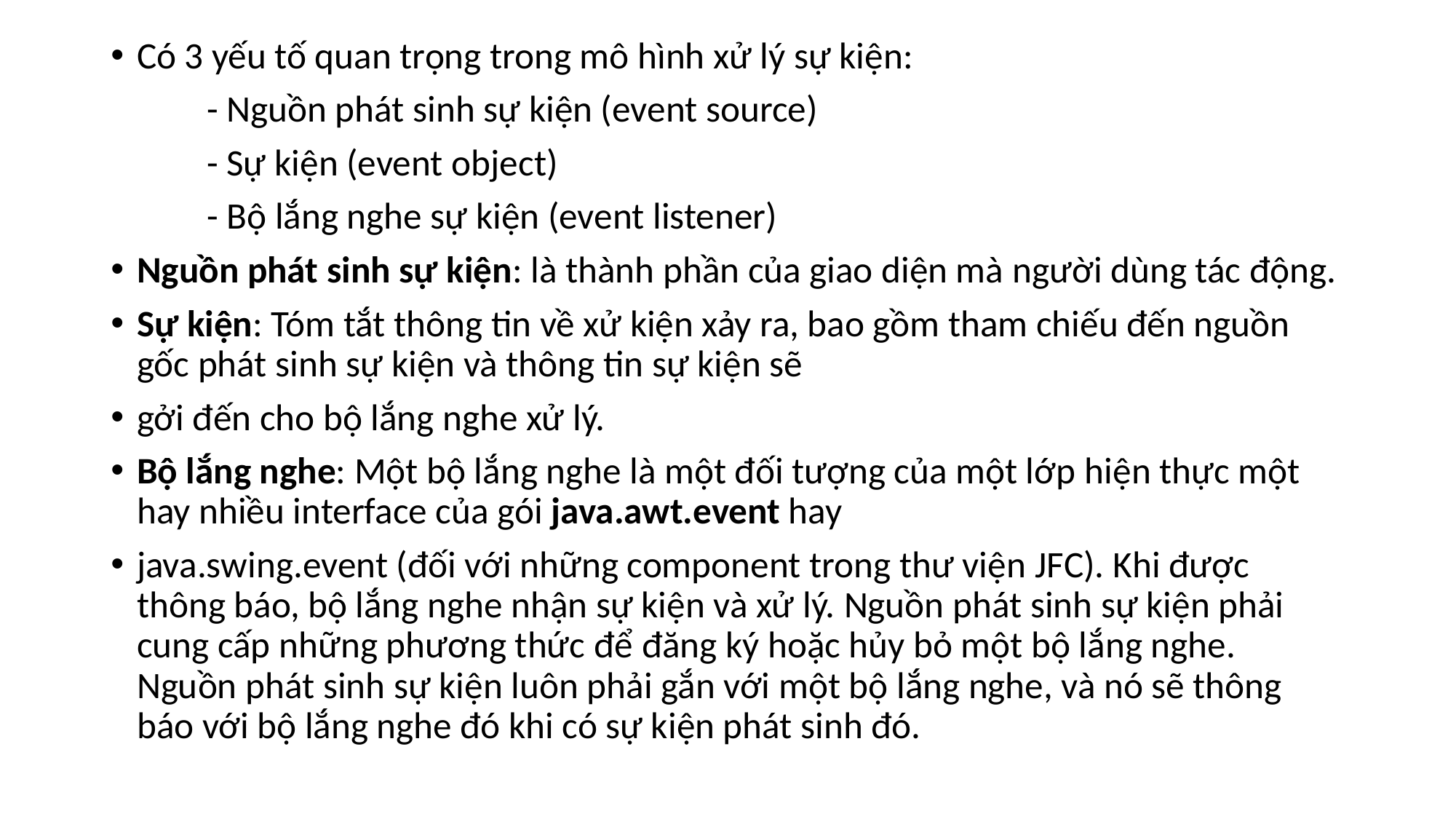

Có 3 yếu tố quan trọng trong mô hình xử lý sự kiện:
	- Nguồn phát sinh sự kiện (event source)
	- Sự kiện (event object)
	- Bộ lắng nghe sự kiện (event listener)
Nguồn phát sinh sự kiện: là thành phần của giao diện mà người dùng tác động.
Sự kiện: Tóm tắt thông tin về xử kiện xảy ra, bao gồm tham chiếu đến nguồn gốc phát sinh sự kiện và thông tin sự kiện sẽ
gởi đến cho bộ lắng nghe xử lý.
Bộ lắng nghe: Một bộ lắng nghe là một đối tượng của một lớp hiện thực một hay nhiều interface của gói java.awt.event hay
java.swing.event (đối với những component trong thư viện JFC). Khi được thông báo, bộ lắng nghe nhận sự kiện và xử lý. Nguồn phát sinh sự kiện phải cung cấp những phương thức để đăng ký hoặc hủy bỏ một bộ lắng nghe. Nguồn phát sinh sự kiện luôn phải gắn với một bộ lắng nghe, và nó sẽ thông báo với bộ lắng nghe đó khi có sự kiện phát sinh đó.